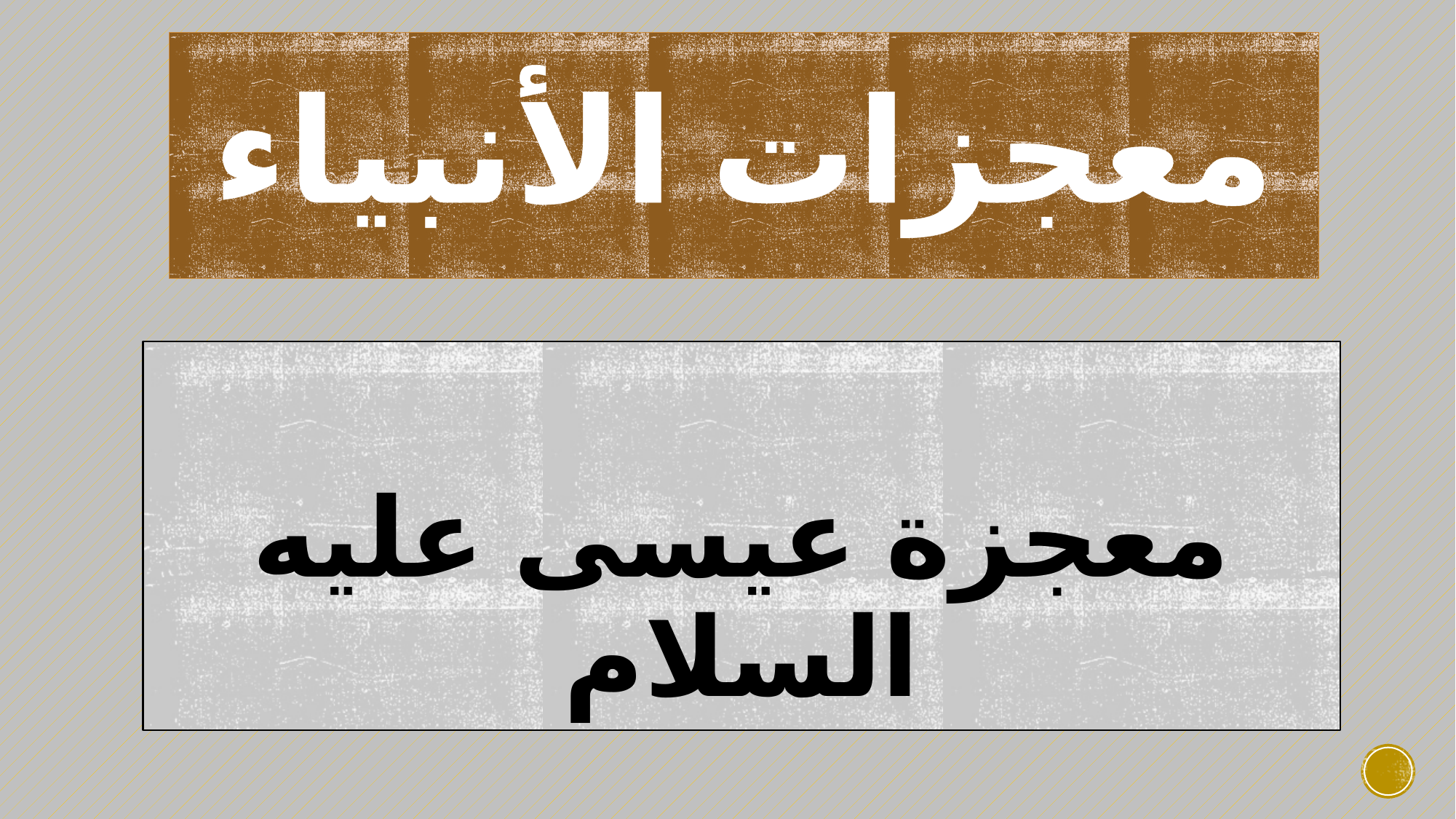

# معجزات الأنبياء

معجزة عيسى عليه السلام